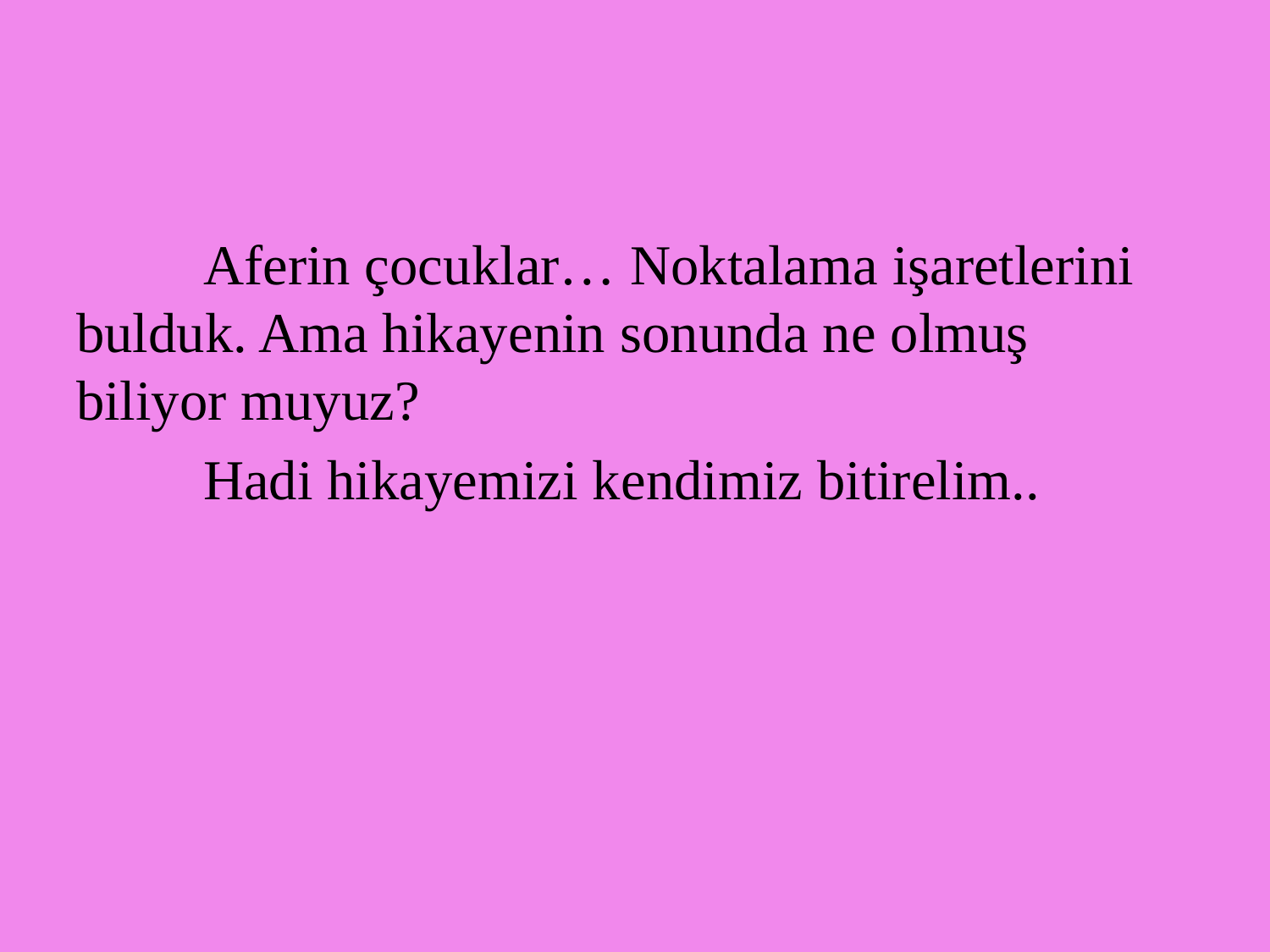

Aferin çocuklar… Noktalama işaretlerini bulduk. Ama hikayenin sonunda ne olmuş biliyor muyuz?
	Hadi hikayemizi kendimiz bitirelim..